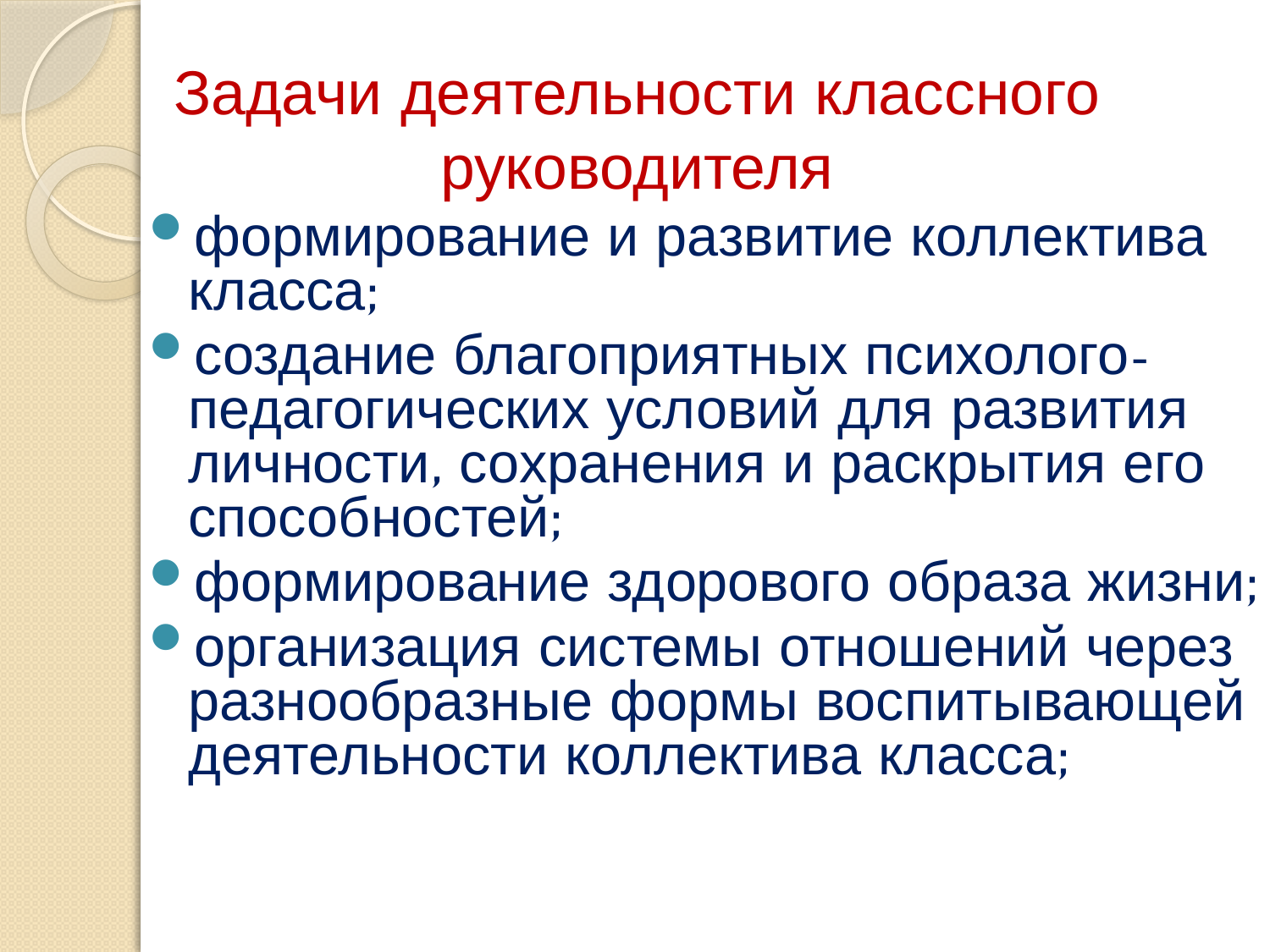

# Задачи деятельности классного руководителя
формирование и развитие коллектива класса;
создание благоприятных психолого-педагогических условий для развития личности, сохранения и раскрытия его способностей;
формирование здорового образа жизни;
организация системы отношений через разнообразные формы воспитывающей деятельности коллектива класса;